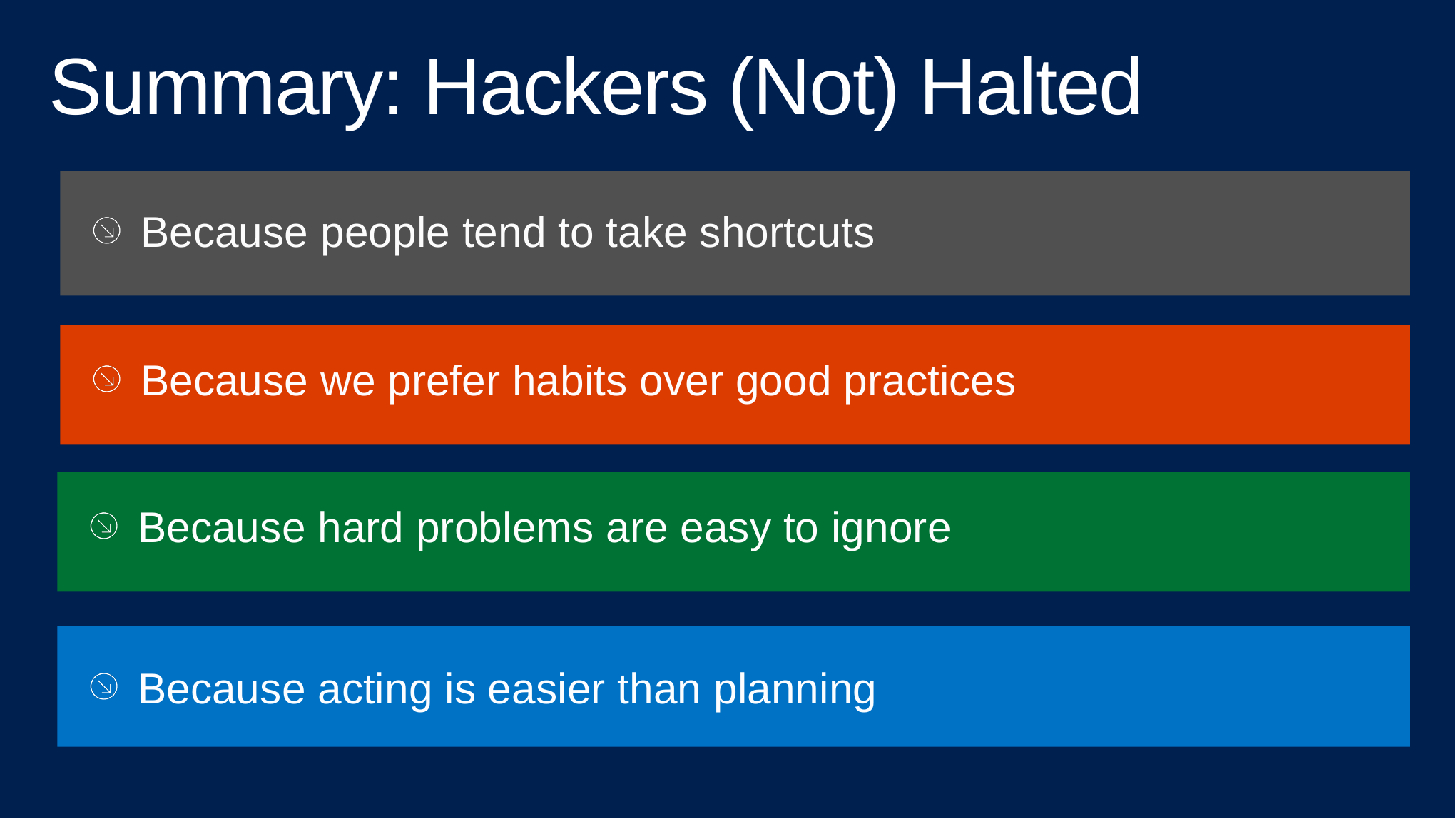

# Summary: Hackers (Not) Halted

Because people tend to take shortcuts

Because we prefer habits over good practices

Because hard problems are easy to ignore

Because acting is easier than planning